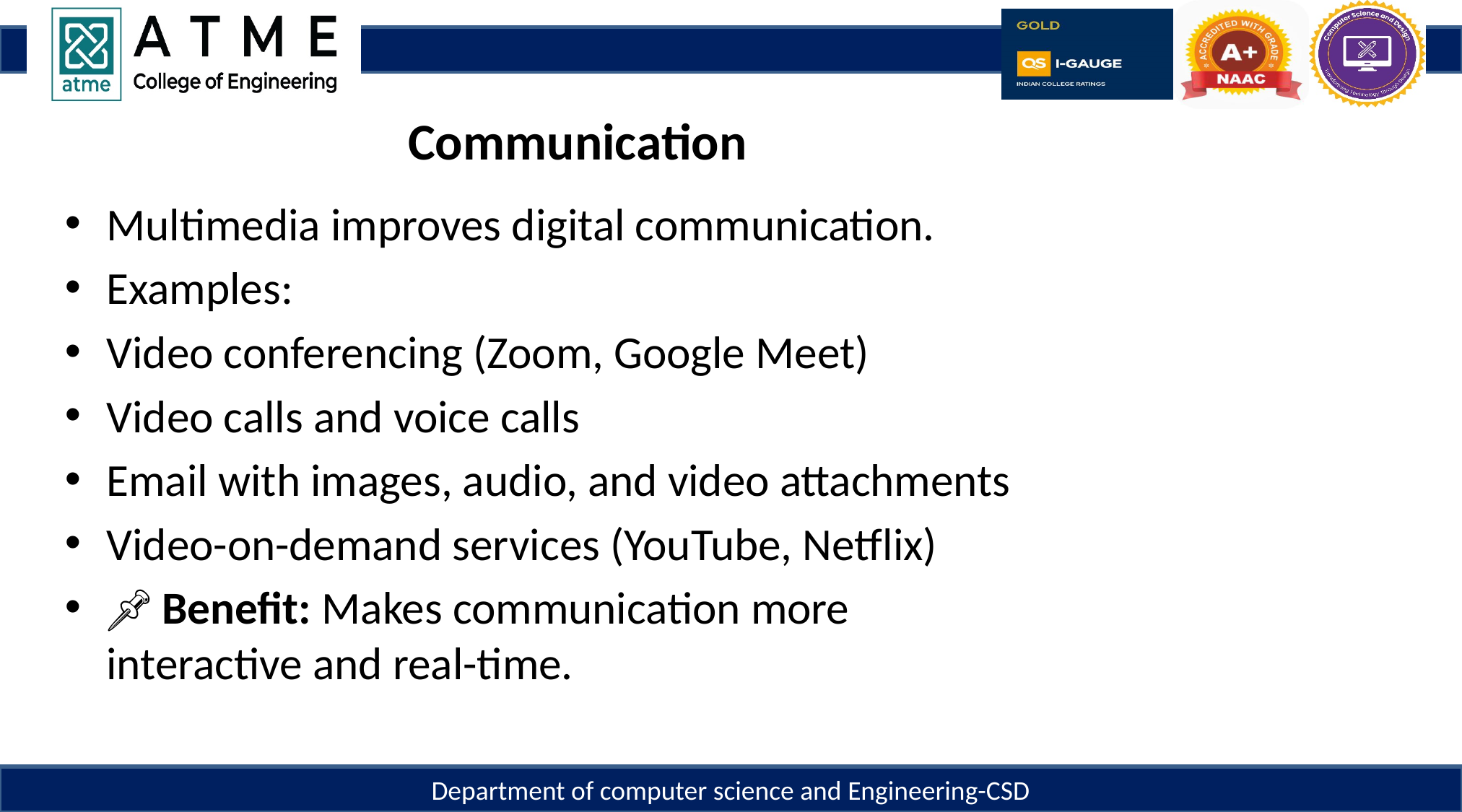

Communication
Multimedia improves digital communication.
Examples:
Video conferencing (Zoom, Google Meet)
Video calls and voice calls
Email with images, audio, and video attachments
Video-on-demand services (YouTube, Netflix)
📌 Benefit: Makes communication more interactive and real-time.

Department of computer science and Engineering-CSD